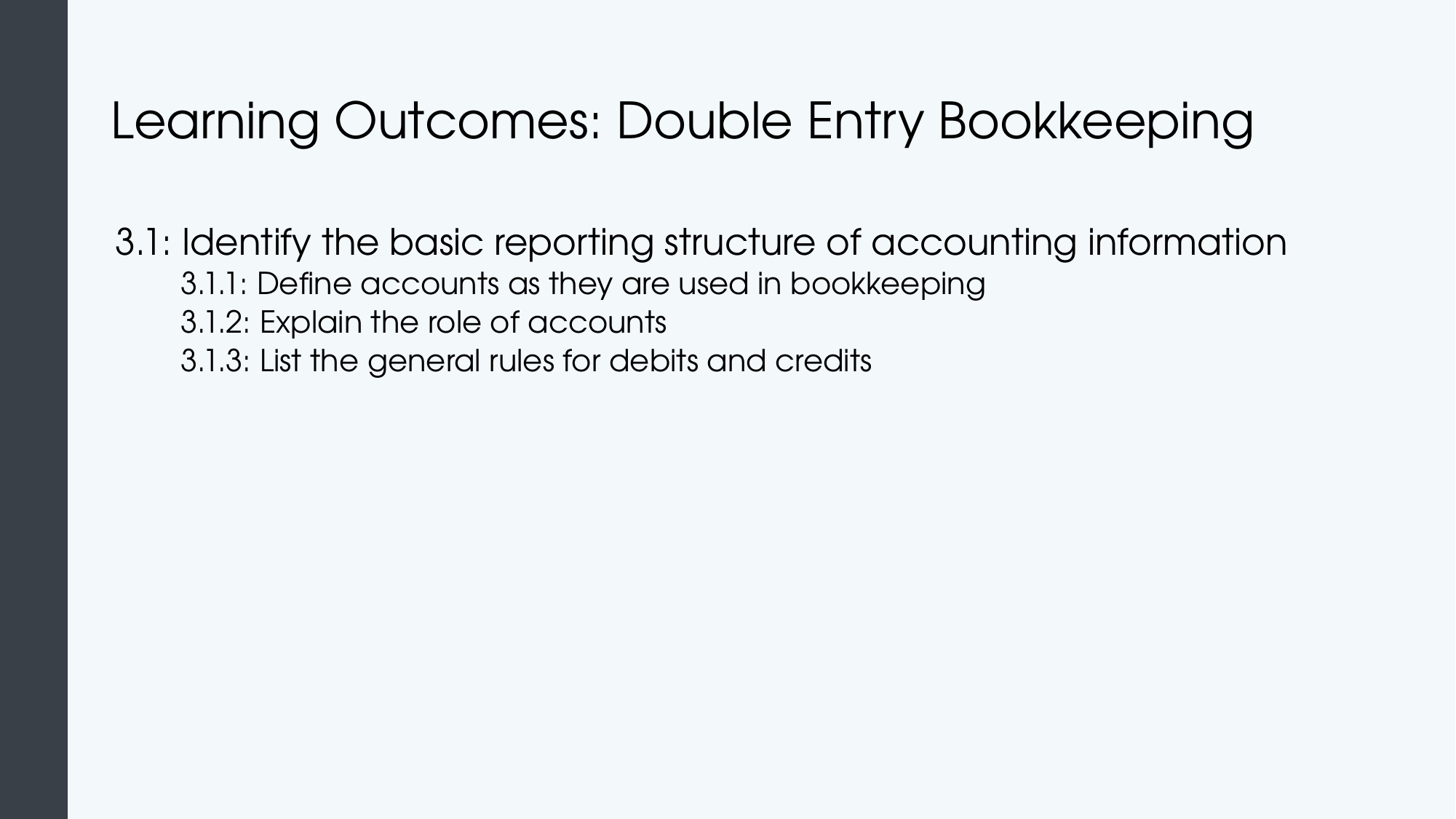

# Learning Outcomes: Double Entry Bookkeeping
3.1: Identify the basic reporting structure of accounting information
3.1.1: Define accounts as they are used in bookkeeping
3.1.2: Explain the role of accounts
3.1.3: List the general rules for debits and credits